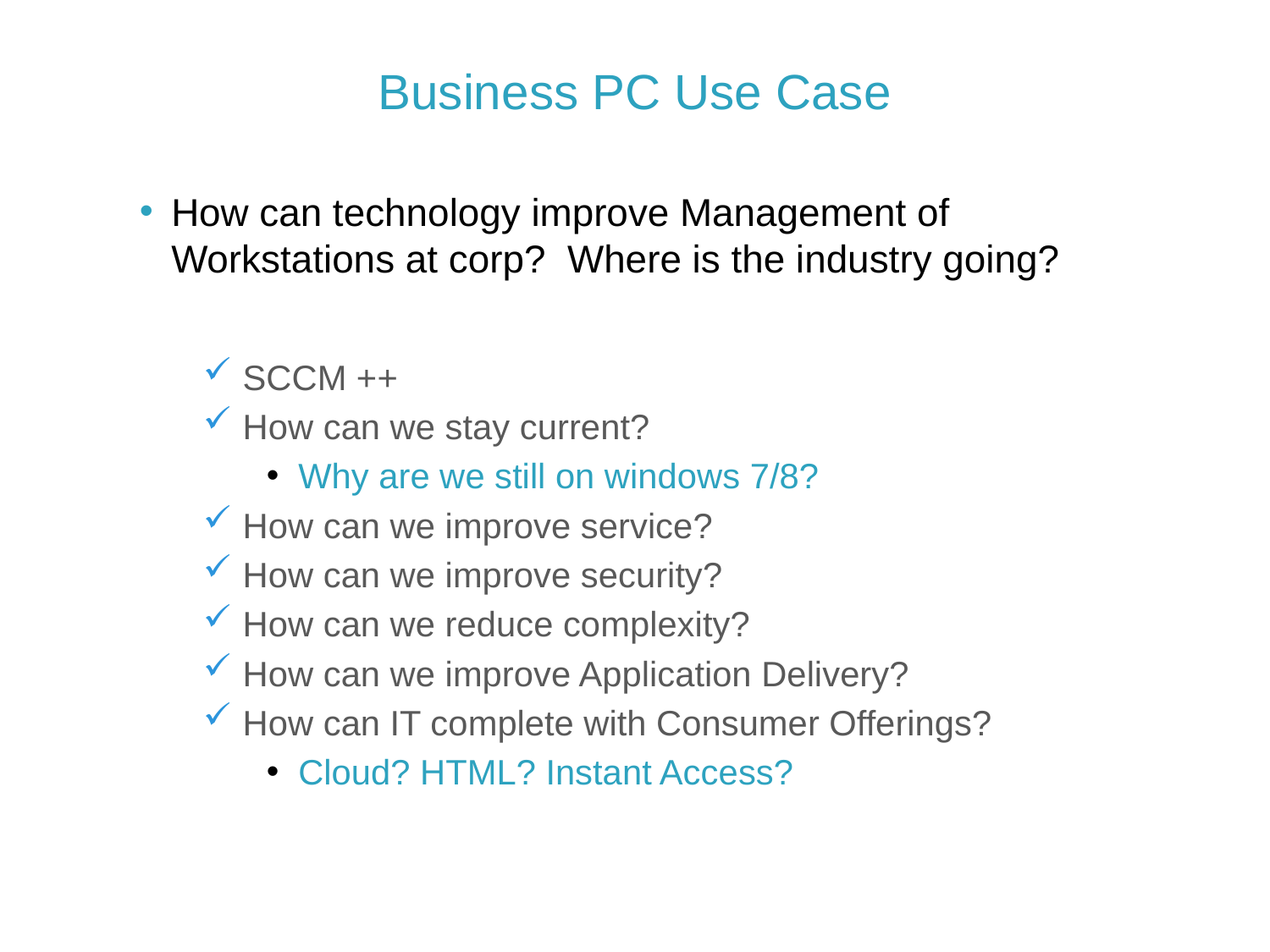

# Business PC Use Case

How can technology improve Management of Workstations at corp?  Where is the industry going?

SCCM ++
How can we stay current?
Why are we still on windows 7/8?
How can we improve service?
How can we improve security?
How can we reduce complexity?
How can we improve Application Delivery?
How can IT complete with Consumer Offerings?
Cloud? HTML? Instant Access?